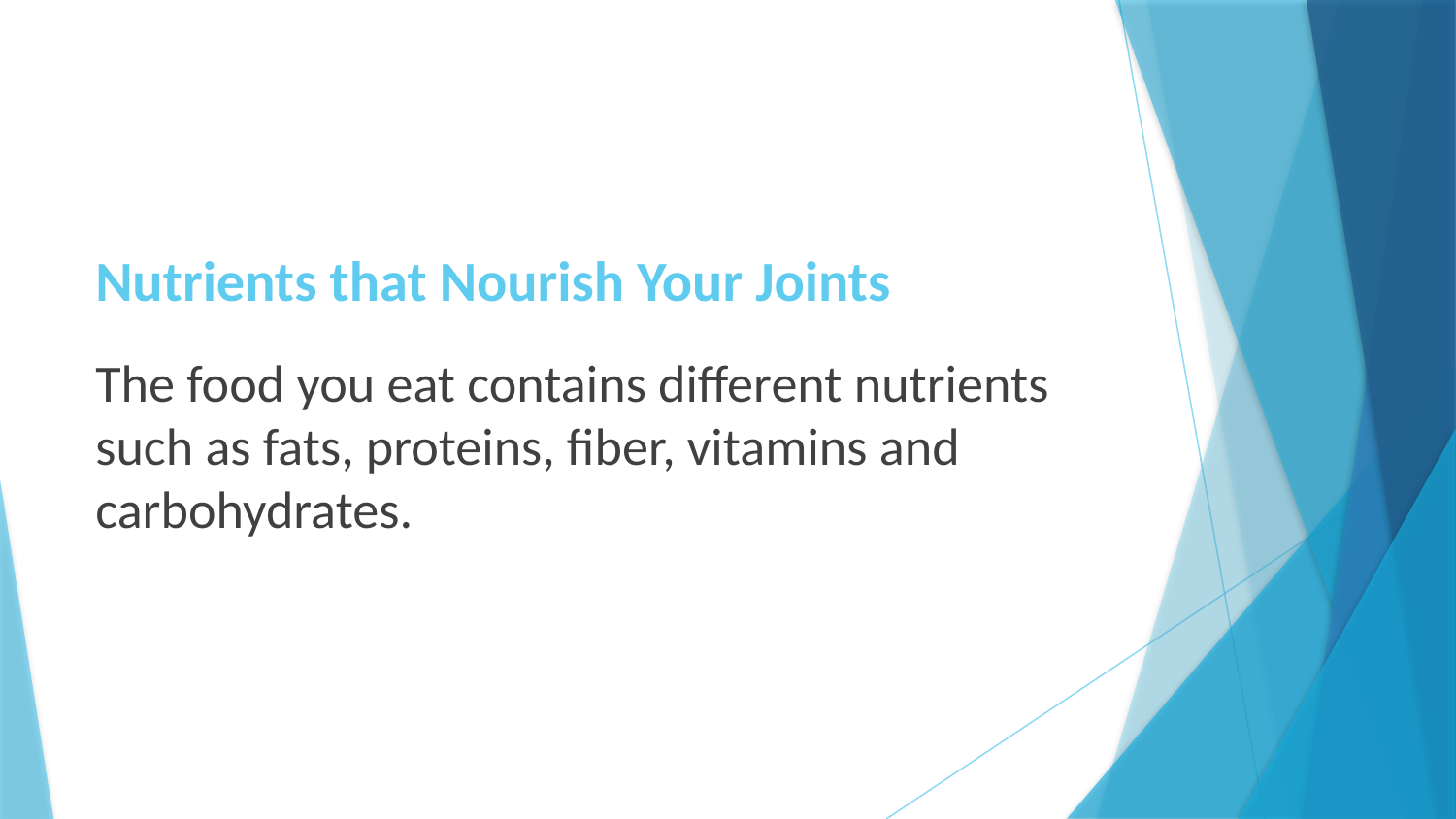

# Nutrients that Nourish Your Joints
The food you eat contains different nutrients such as fats, proteins, fiber, vitamins and carbohydrates.